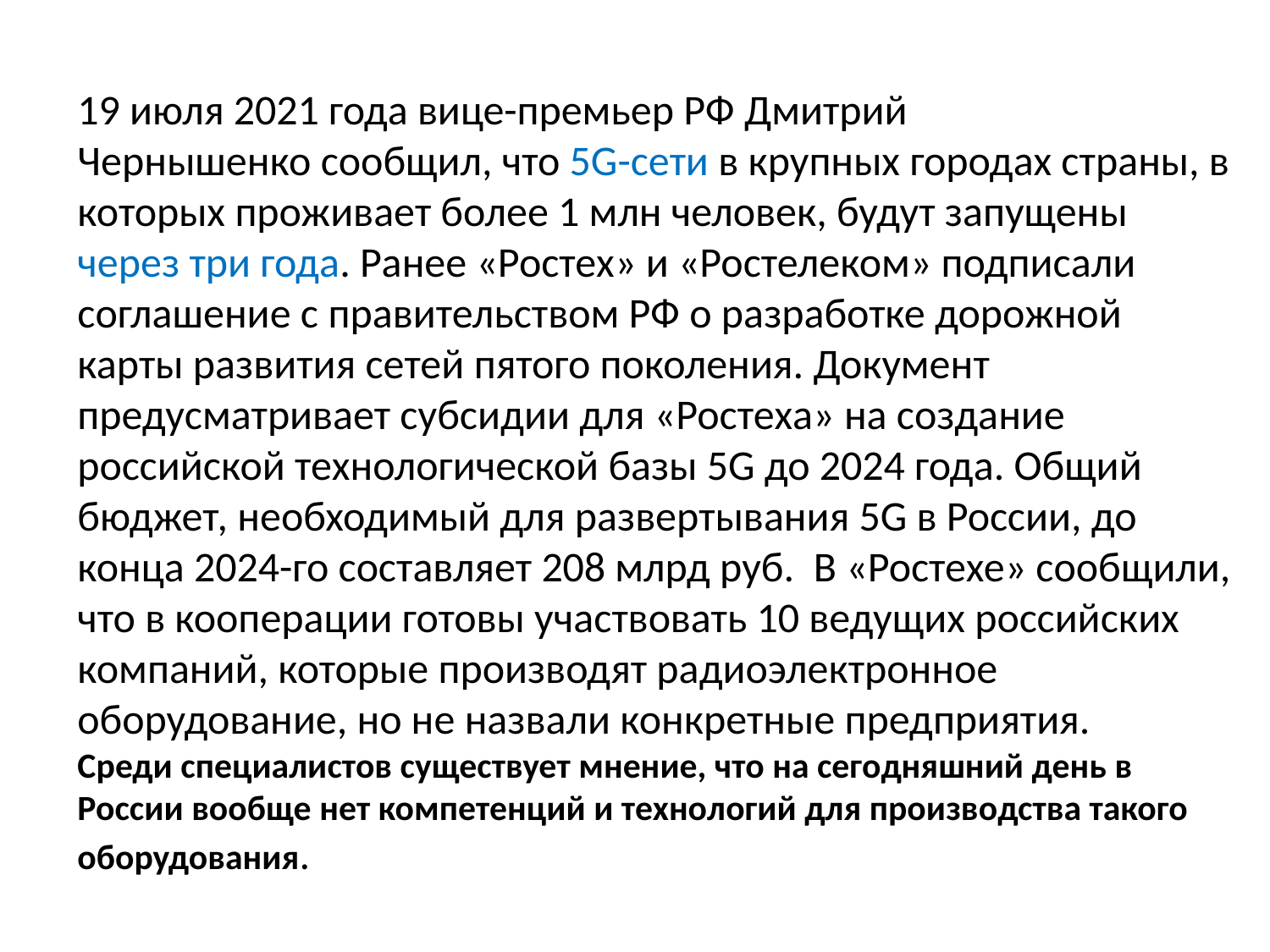

19 июля 2021 года вице-премьер РФ Дмитрий Чернышенко сообщил, что 5G-сети в крупных городах страны, в которых проживает более 1 млн человек, будут запущены через три года. Ранее «Ростех» и «Ростелеком» подписали соглашение с правительством РФ о разработке дорожной карты развития сетей пятого поколения. Документ предусматривает субсидии для «Ростеха» на создание российской технологической базы 5G до 2024 года. Общий бюджет, необходимый для развертывания 5G в России, до конца 2024-го составляет 208 млрд руб.  В «Ростехе» сообщили, что в кооперации готовы участвовать 10 ведущих российских компаний, которые производят радиоэлектронное оборудование, но не назвали конкретные предприятия.
Среди специалистов существует мнение, что на сегодняшний день в России вообще нет компетенций и технологий для производства такого оборудования.